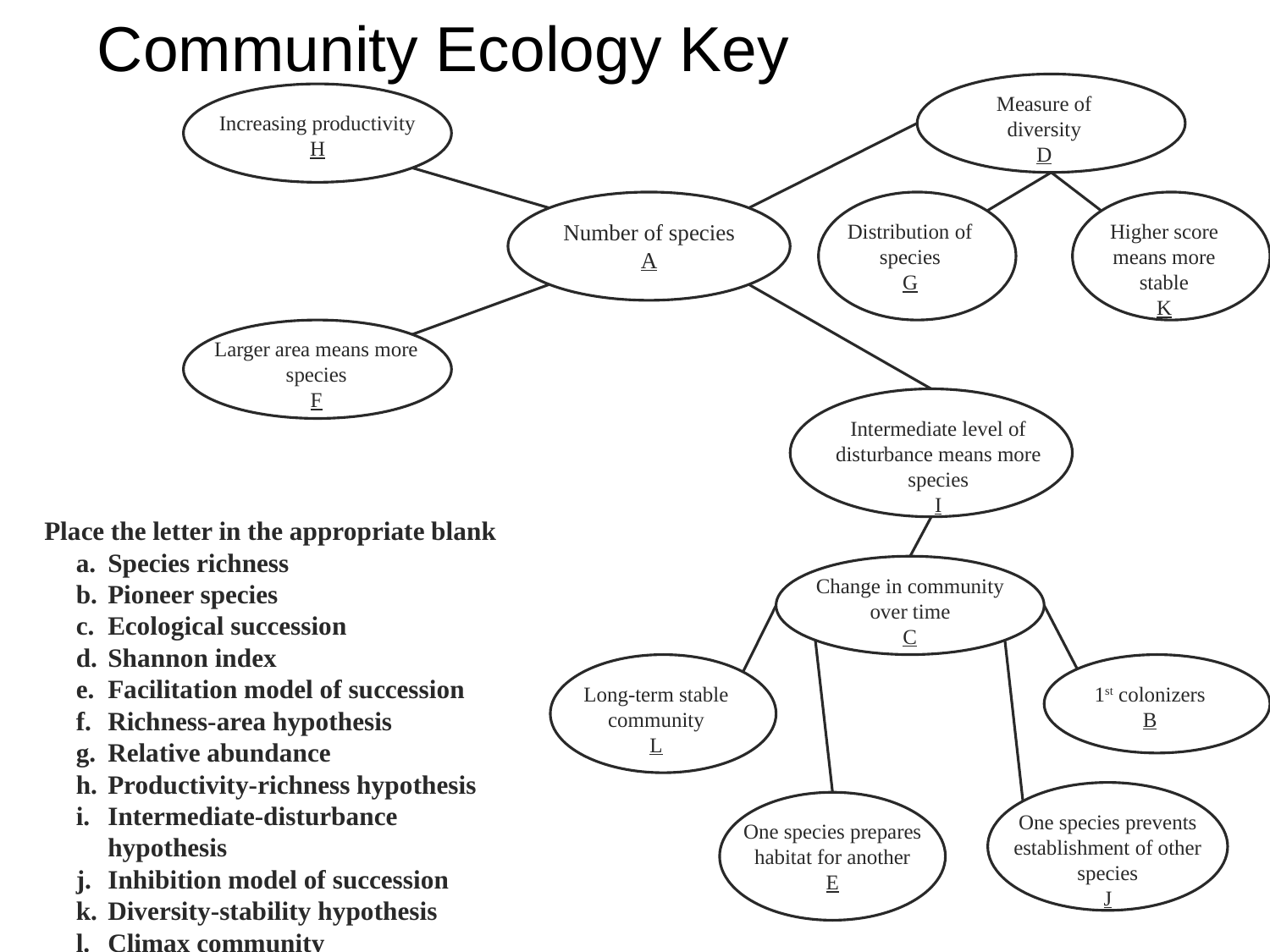

Community Ecology Key

Measure of diversity
D
Increasing productivity
H

Number of species
A
Distribution of species
G
Higher score means more stable
K

Larger area means more species
F

Intermediate level of disturbance means more species
I

Change in community over time
C

Long-term stable community
L
1st colonizers
B

One species prevents establishment of other species
J
One species prepares habitat for another
E
	Place the letter in the appropriate blank
Species richness
Pioneer species
Ecological succession
Shannon index
Facilitation model of succession
Richness-area hypothesis
Relative abundance
Productivity-richness hypothesis
Intermediate-disturbance hypothesis
Inhibition model of succession
Diversity-stability hypothesis
Climax community